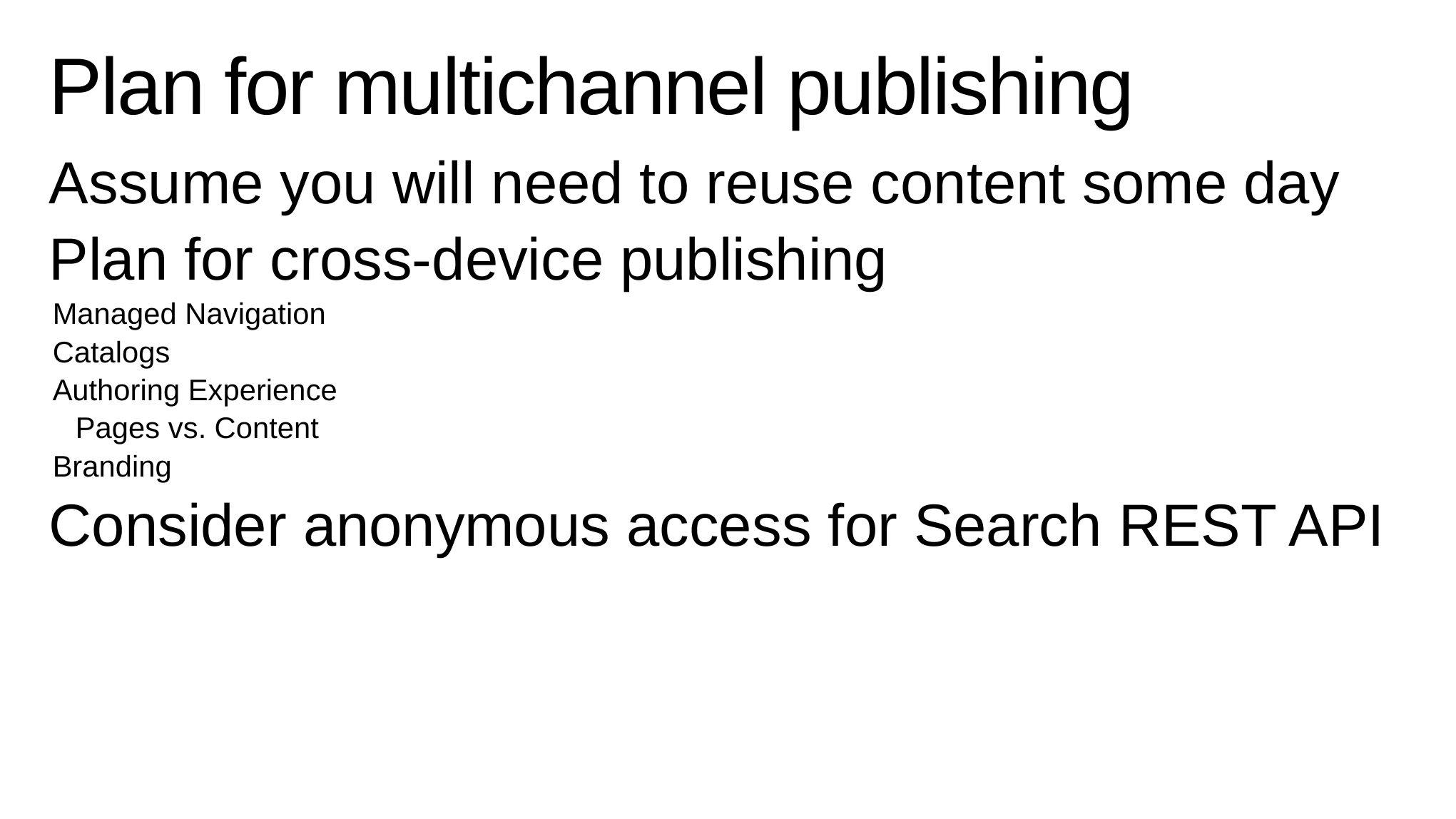

# Plan for multichannel publishing
Assume you will need to reuse content some day
Plan for cross-device publishing
Managed Navigation
Catalogs
Authoring Experience
Pages vs. Content
Branding
Consider anonymous access for Search REST API